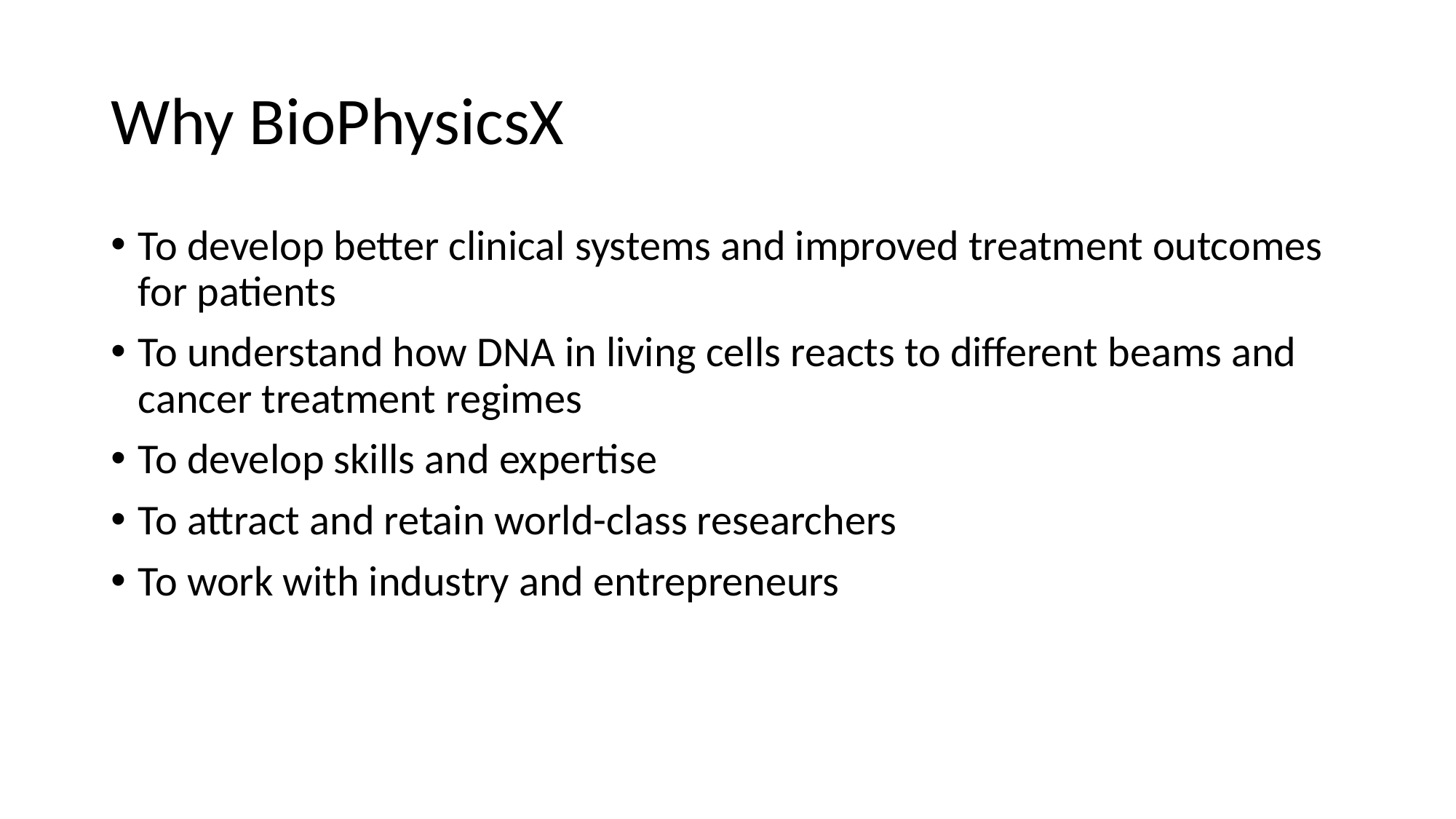

# Why BioPhysicsX
To develop better clinical systems and improved treatment outcomes for patients
To understand how DNA in living cells reacts to different beams and cancer treatment regimes
To develop skills and expertise
To attract and retain world-class researchers
To work with industry and entrepreneurs